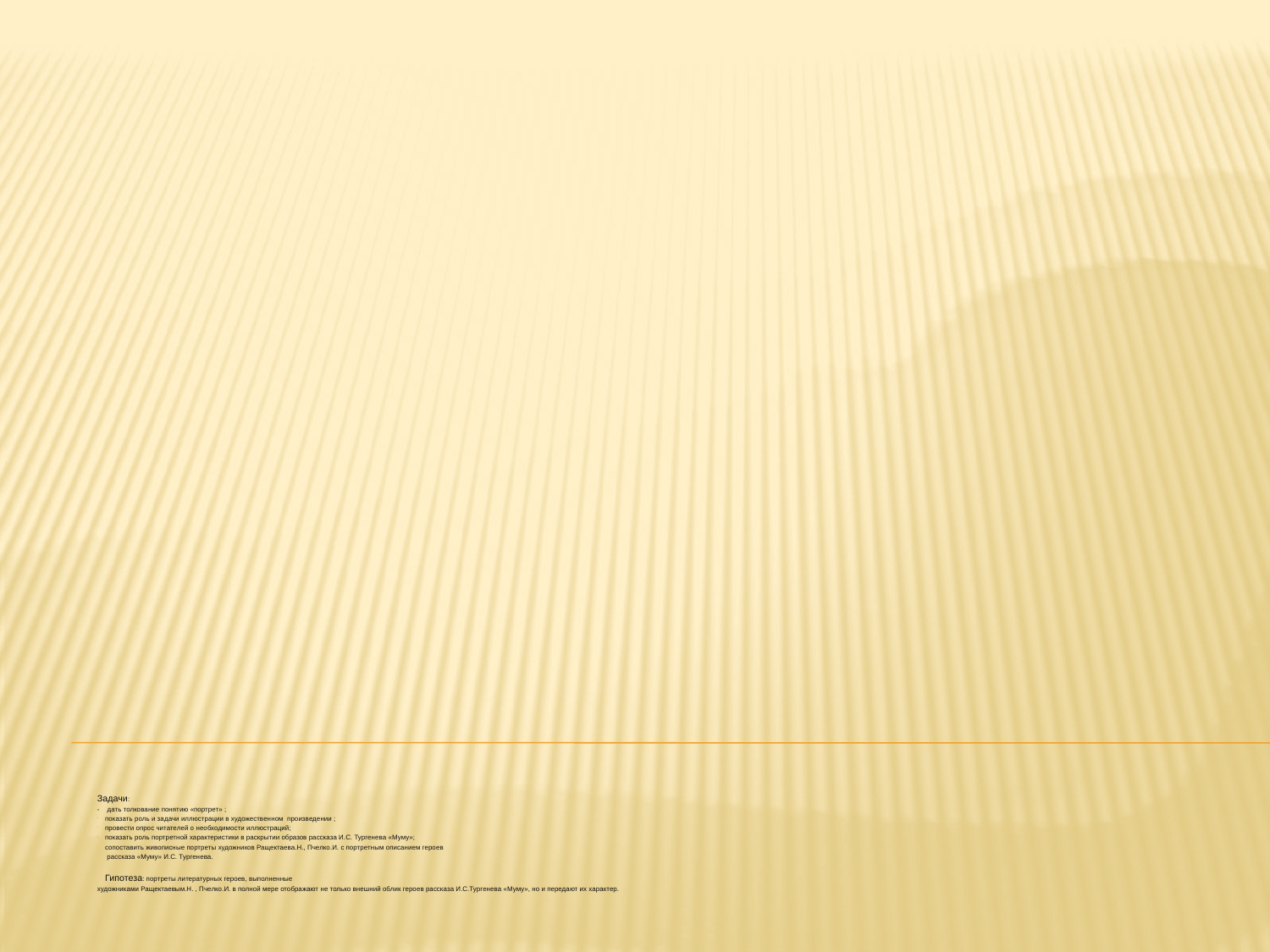

Задачи:
-    дать толкование понятию «портрет» ;
показать роль и задачи иллюстрации в художественном  произведении ;
провести опрос читателей о необходимости иллюстраций;
показать роль портретной характеристики в раскрытии образов рассказа И.С. Тургенева «Муму»;
сопоставить живописные портреты художников Ращектаева.Н., Пчелко.И. с портретным описанием героев
     рассказа «Муму» И.С. Тургенева.

   Гипотеза: портреты литературных героев, выполненные
художниками Ращектаевым.Н. , Пчелко.И. в полной мере отображают не только внешний облик героев рассказа И.С.Тургенева «Муму», но и передают их характер.